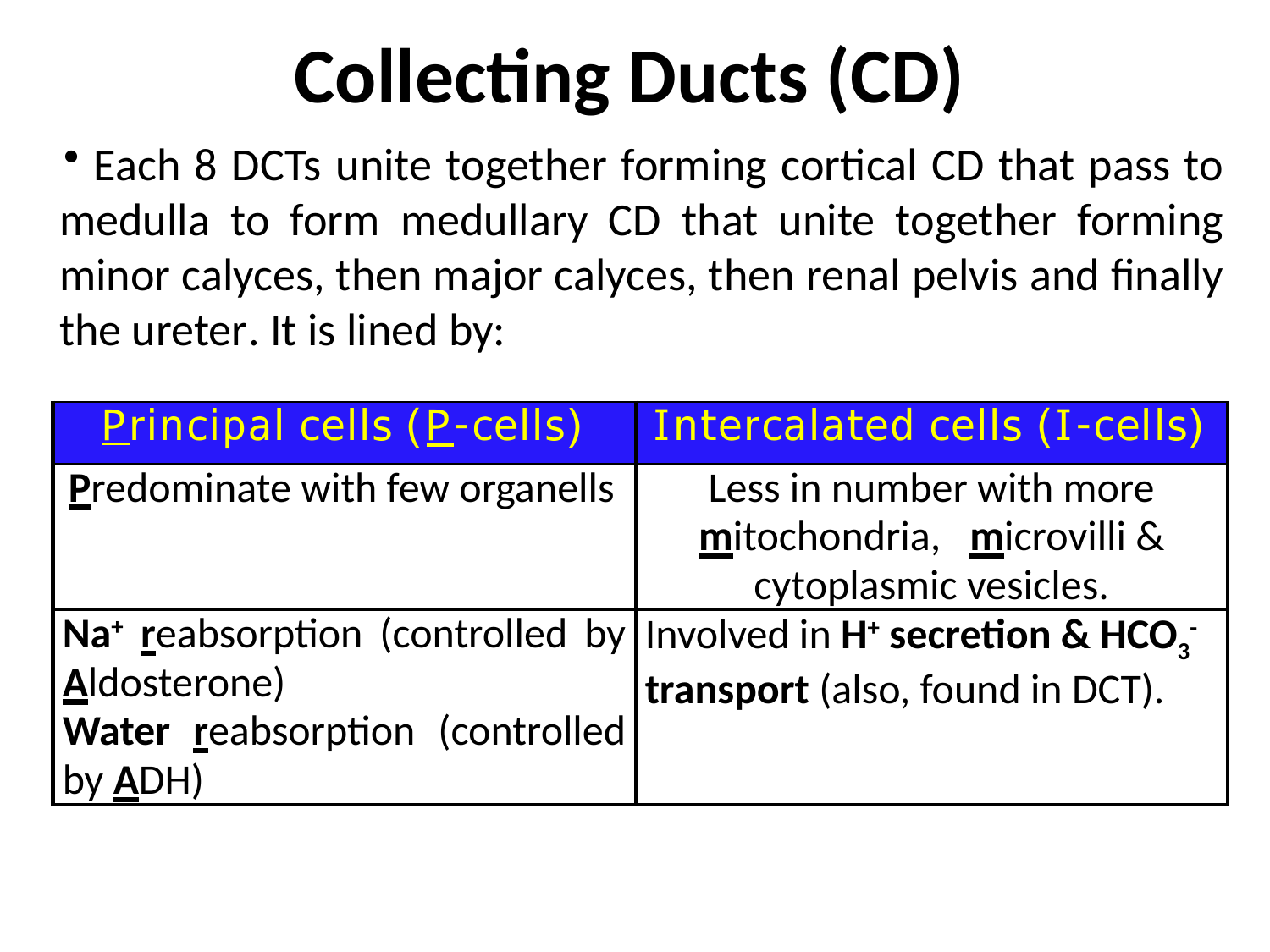

# Collecting Ducts (CD)
 Each 8 DCTs unite together forming cortical CD that pass to medulla to form medullary CD that unite together forming minor calyces, then major calyces, then renal pelvis and finally the ureter. It is lined by:

| Principal cells (P-cells) | Intercalated cells (I-cells) |
| --- | --- |
| Predominate with few organells | Less in number with more mitochondria, microvilli & cytoplasmic vesicles. |
| Na+ reabsorption (controlled by Aldosterone) Water reabsorption (controlled by ADH) | Involved in H+ secretion & HCO3- transport (also, found in DCT). |